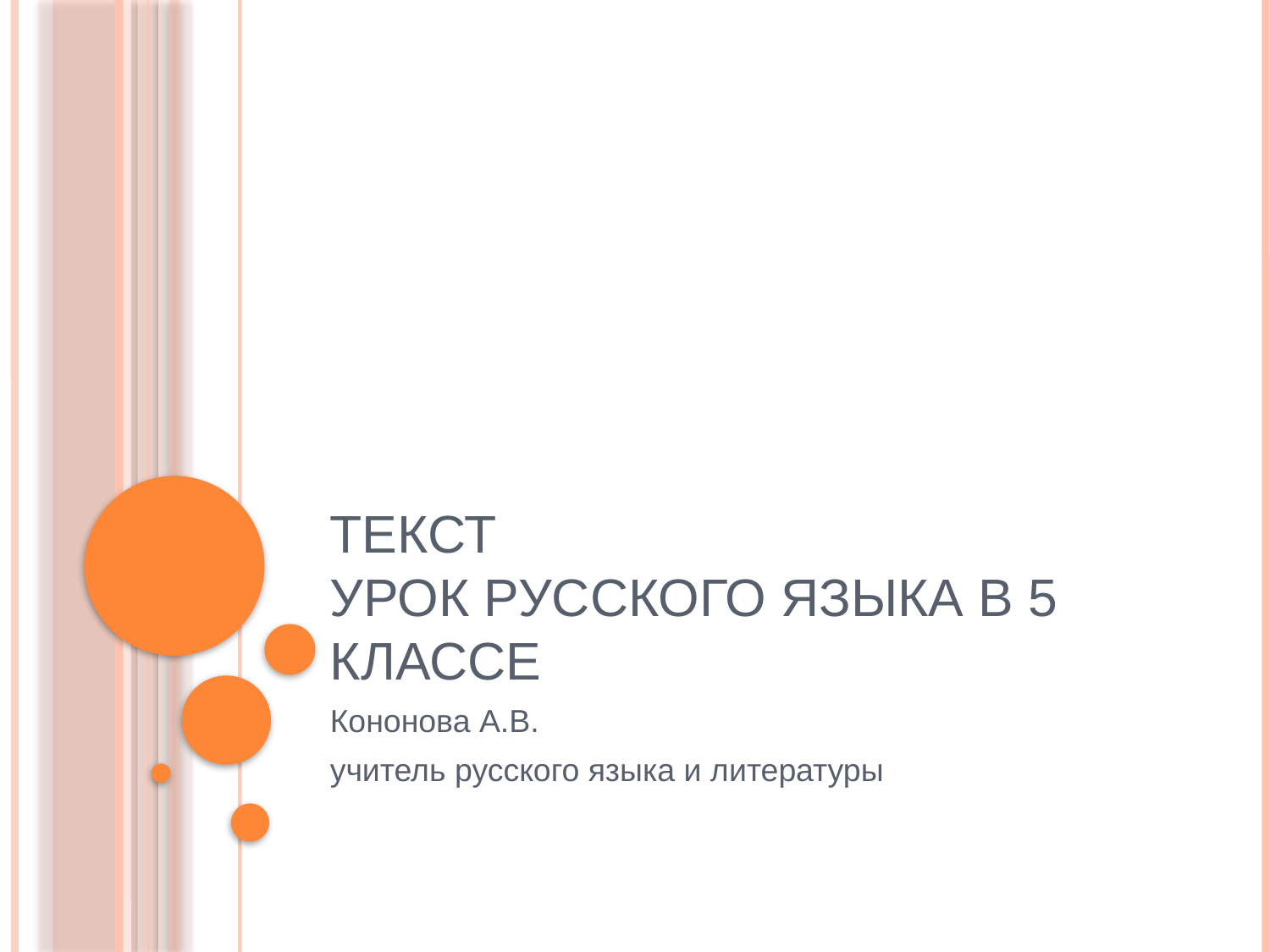

# Текст Урок русского языка в 5 классе
Кононова А.В.
учитель русского языка и литературы